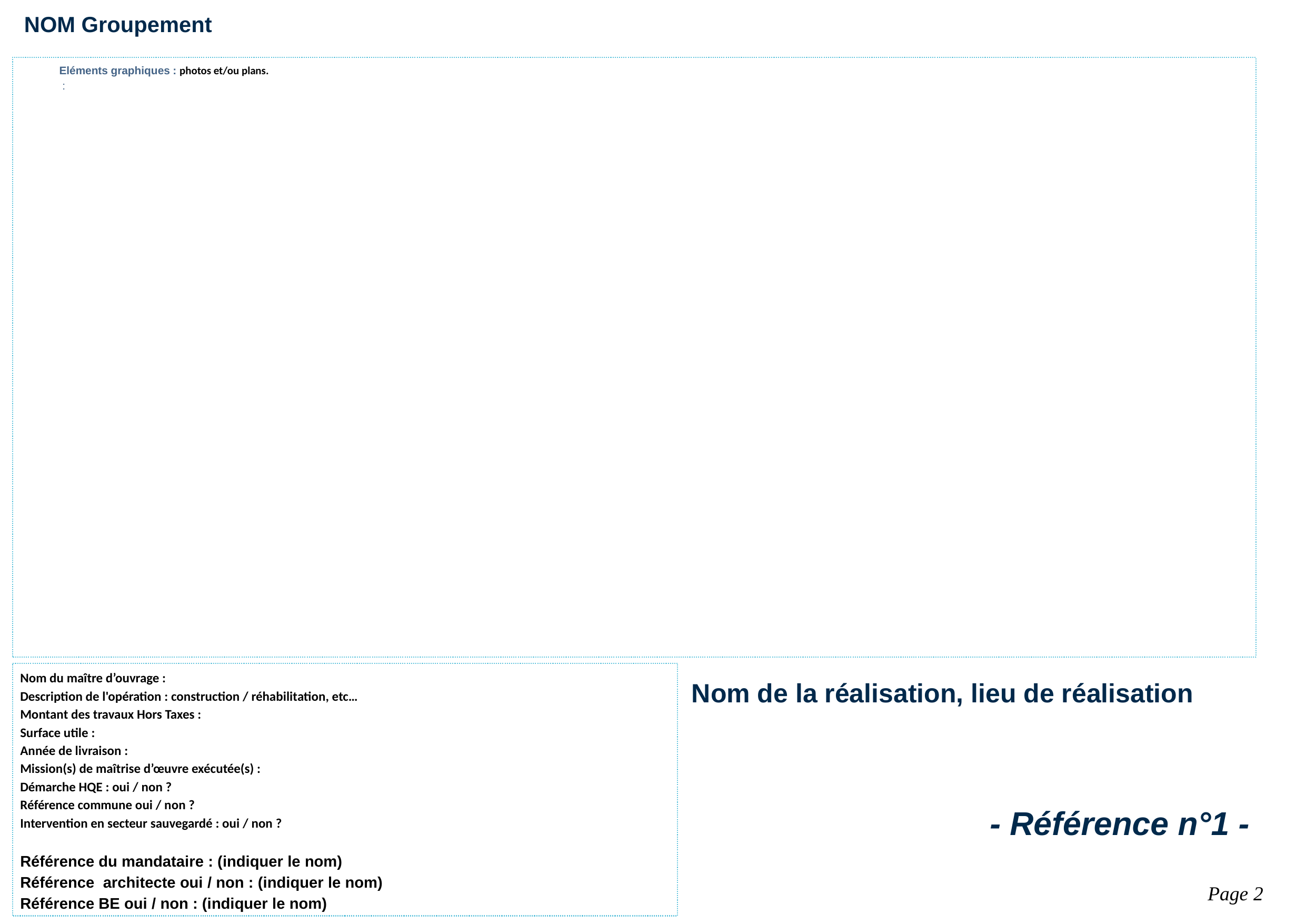

NOM Groupement

Eléments graphiques : photos et/ou plans.
 :
Nom du maître d’ouvrage :
Description de l'opération : construction / réhabilitation, etc…
Montant des travaux Hors Taxes :
Surface utile :
Année de livraison :
Mission(s) de maîtrise d’œuvre exécutée(s) :
Démarche HQE : oui / non ?
Référence commune oui / non ?
Intervention en secteur sauvegardé : oui / non ?

Référence du mandataire : (indiquer le nom)
Référence  architecte oui / non : (indiquer le nom)
Référence BE oui / non : (indiquer le nom)

Nom de la réalisation, lieu de réalisation

- Référence n°1 -
Page 2